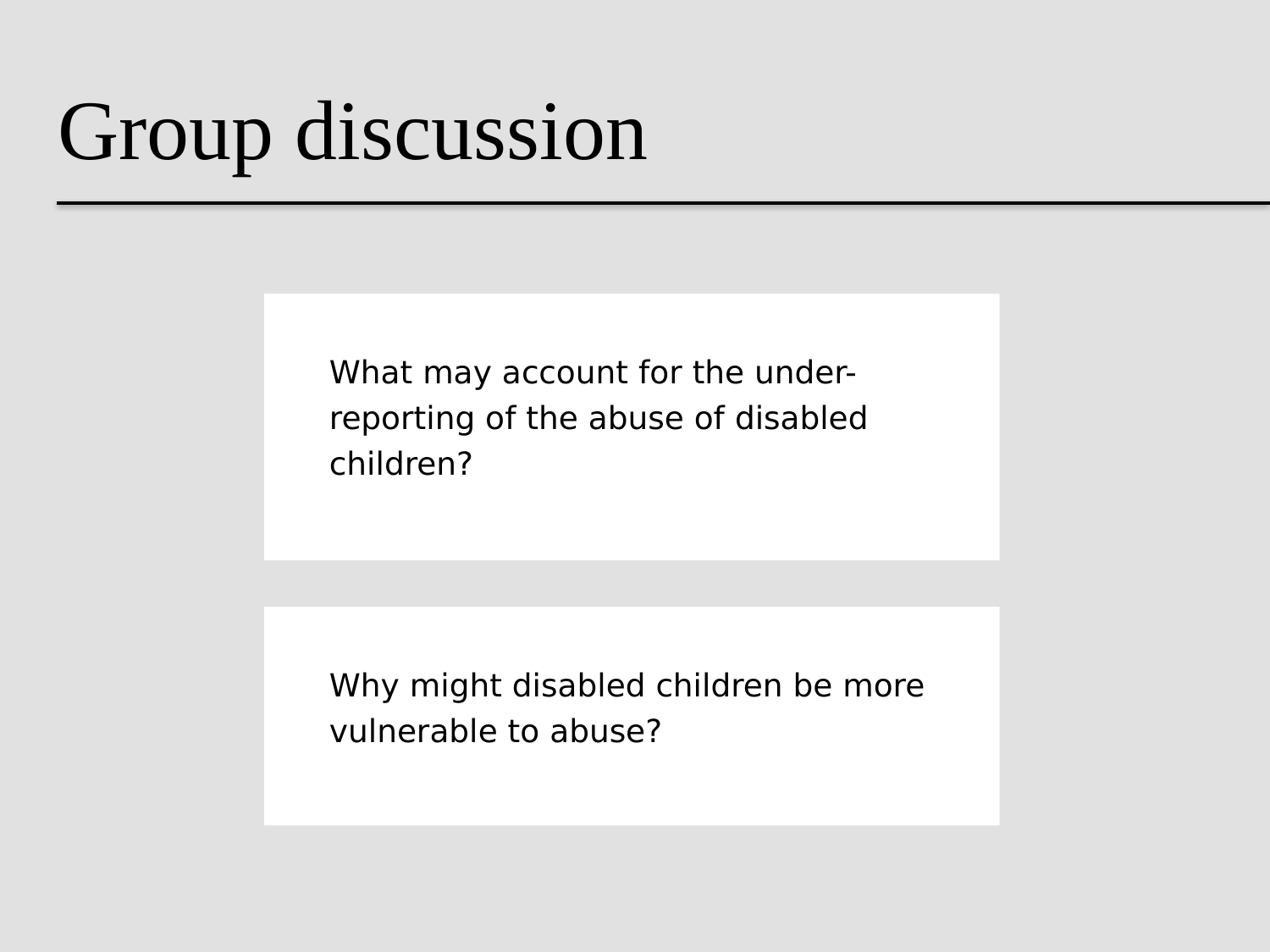

Group discussion

What may account for the under-reporting of the abuse of disabled children?

Why might disabled children be more vulnerable to abuse?